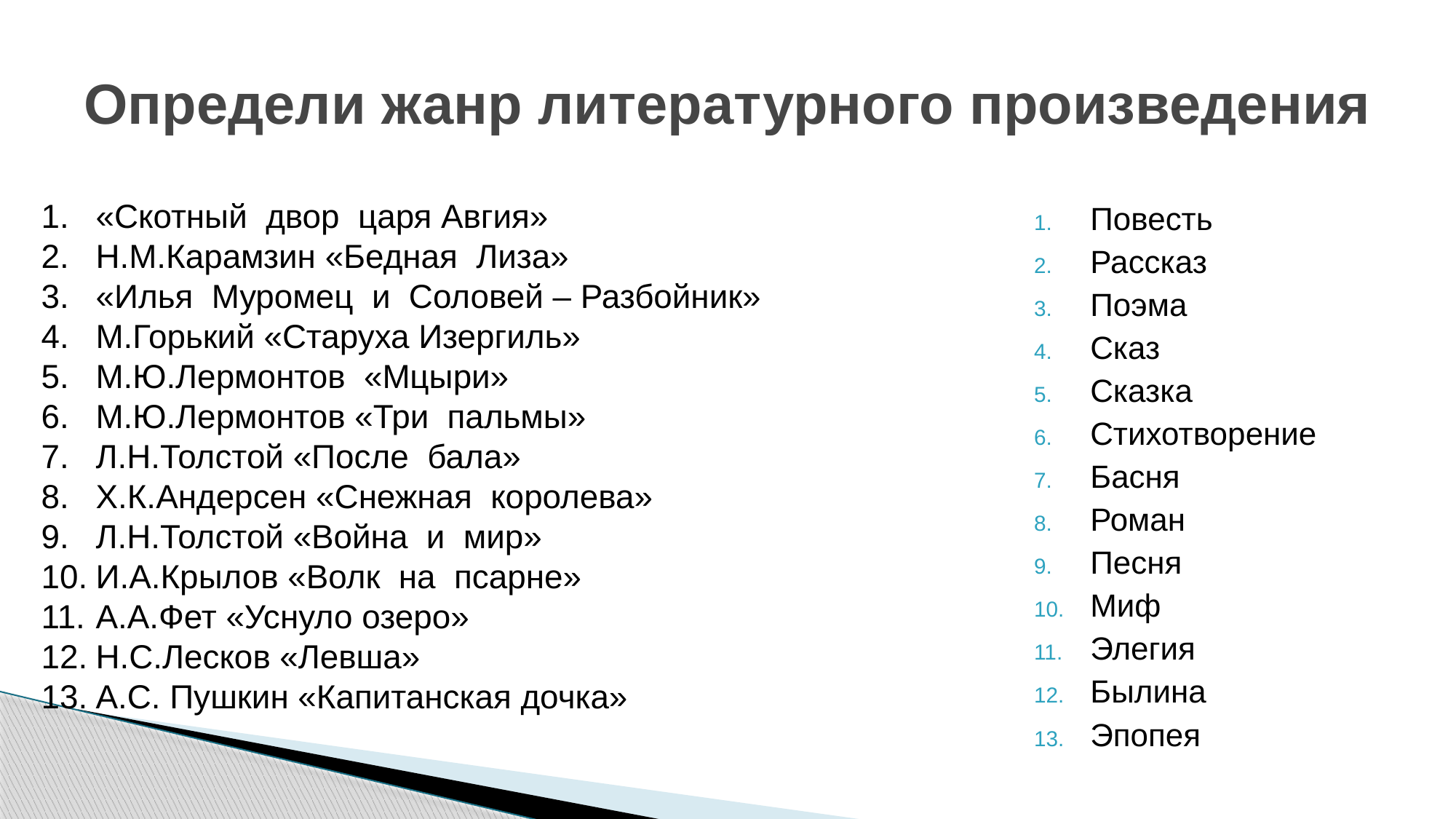

# Определи жанр литературного произведения
«Скотный  двор  царя Авгия»
Н.М.Карамзин «Бедная  Лиза»
«Илья  Муромец  и  Соловей – Разбойник»
М.Горький «Старуха Изергиль»
М.Ю.Лермонтов  «Мцыри»
М.Ю.Лермонтов «Три  пальмы»
Л.Н.Толстой «После  бала»
Х.К.Андерсен «Снежная  королева»
Л.Н.Толстой «Война  и  мир»
И.А.Крылов «Волк  на  псарне»
А.А.Фет «Уснуло озеро»
Н.С.Лесков «Левша»
А.С. Пушкин «Капитанская дочка»

Повесть
Рассказ
Поэма
Сказ
Сказка
Стихотворение
Басня
Роман
Песня
Миф
Элегия
Былина
Эпопея